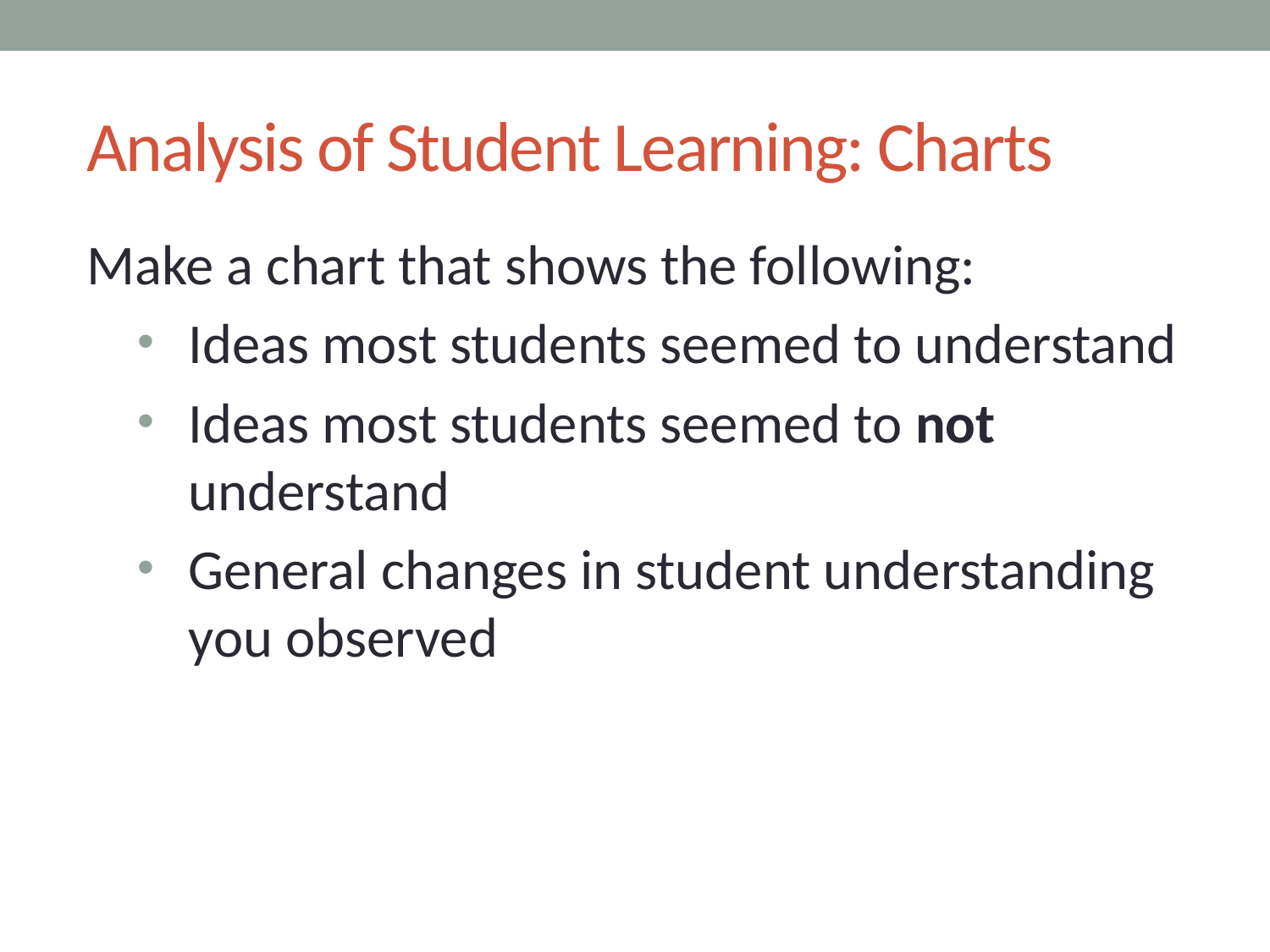

# Analysis of Student Learning: Charts
Make a chart that shows the following:
Ideas most students seemed to understand
Ideas most students seemed to not understand
General changes in student understanding you observed